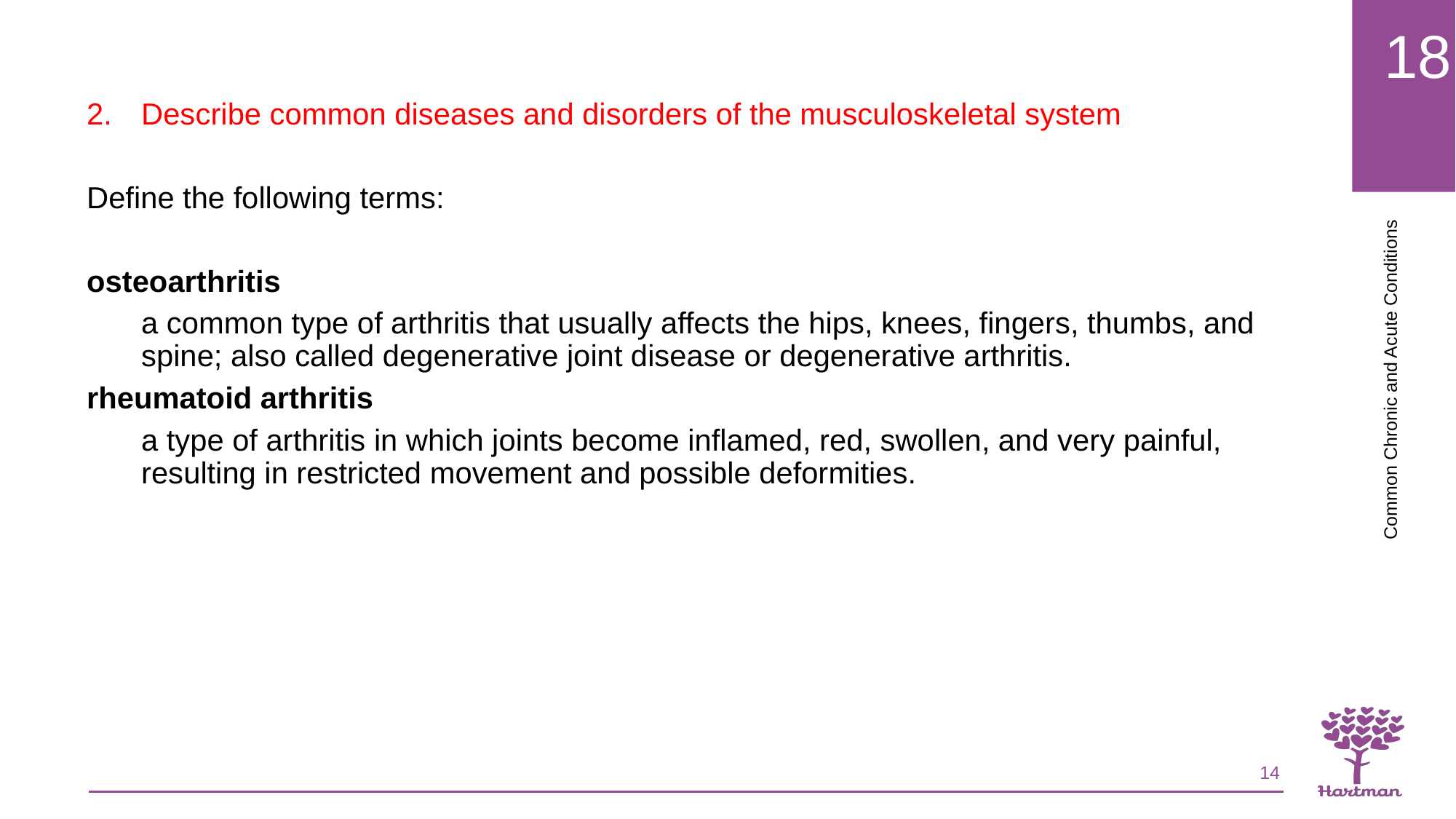

Describe common diseases and disorders of the musculoskeletal system

Define the following terms:

osteoarthritis
a common type of arthritis that usually affects the hips, knees, fingers, thumbs, and spine; also called degenerative joint disease or degenerative arthritis.
rheumatoid arthritis
a type of arthritis in which joints become inflamed, red, swollen, and very painful, resulting in restricted movement and possible deformities.

14